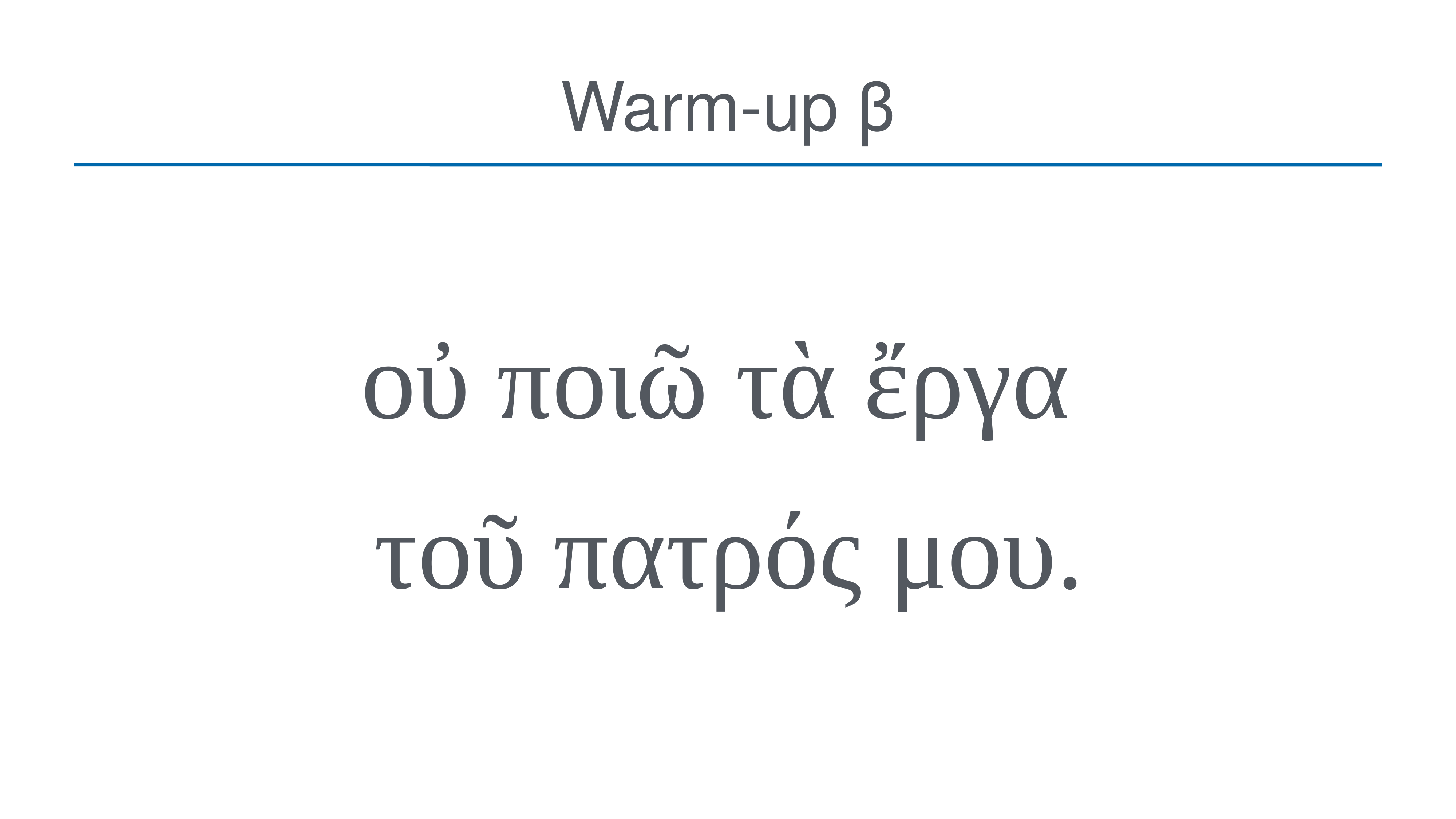

# Warm-up β
οὐ ποιῶ τὰ ἔργα
τοῦ πατρός μου.